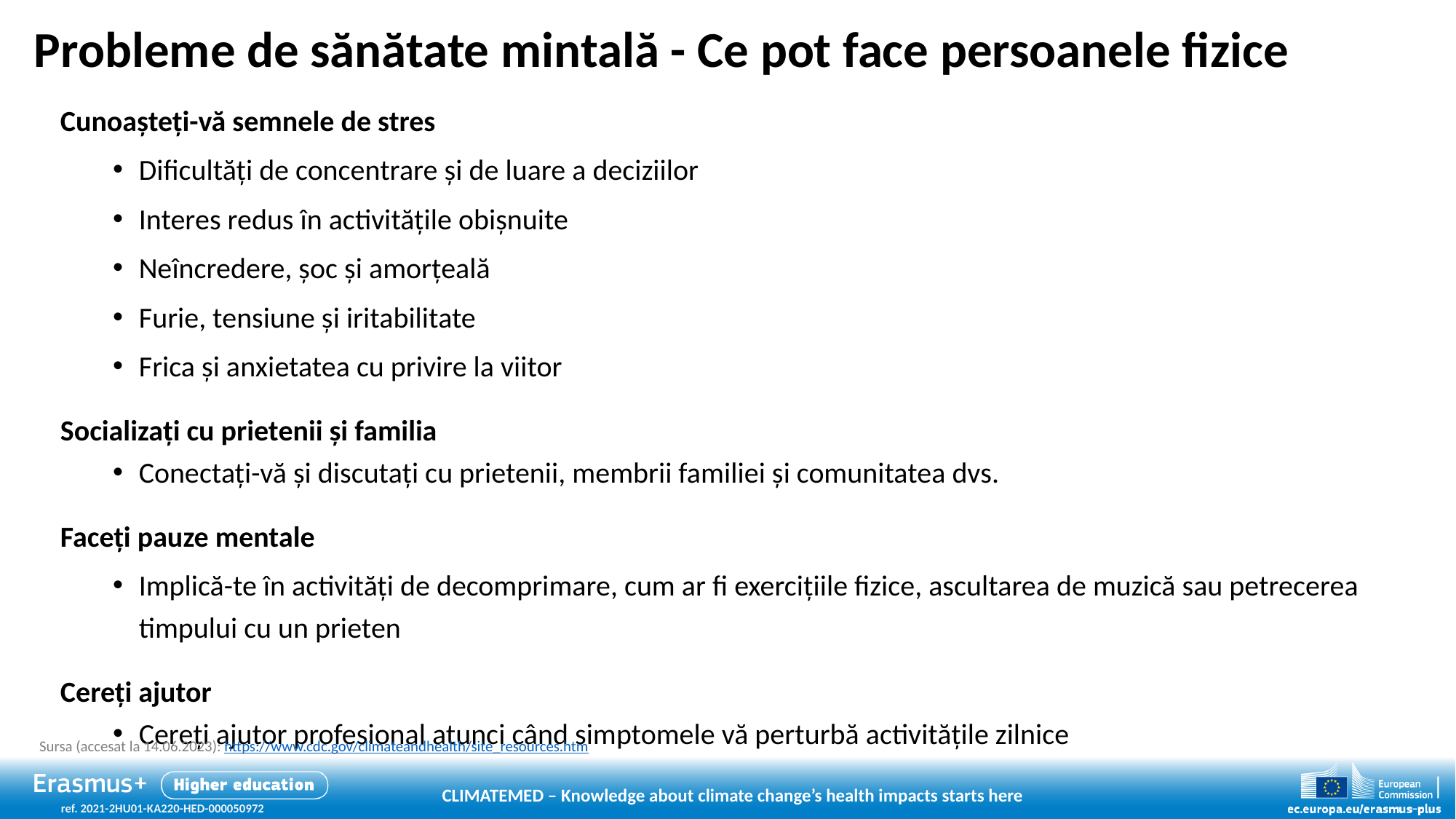

# Probleme de sănătate mintală - Ce pot face persoanele fizice
Cunoașteți-vă semnele de stres
Dificultăți de concentrare și de luare a deciziilor
Interes redus în activitățile obișnuite
Neîncredere, șoc și amorțeală
Furie, tensiune și iritabilitate
Frica și anxietatea cu privire la viitor
Socializați cu prietenii și familia
Conectați-vă și discutați cu prietenii, membrii familiei și comunitatea dvs.
Faceți pauze mentale
Implică-te în activități de decomprimare, cum ar fi exercițiile fizice, ascultarea de muzică sau petrecerea timpului cu un prieten
Cereți ajutor
Cereți ajutor profesional atunci când simptomele vă perturbă activitățile zilnice

Sursa (accesat la 14.06.2023): https://www.cdc.gov/climateandhealth/site_resources.htm